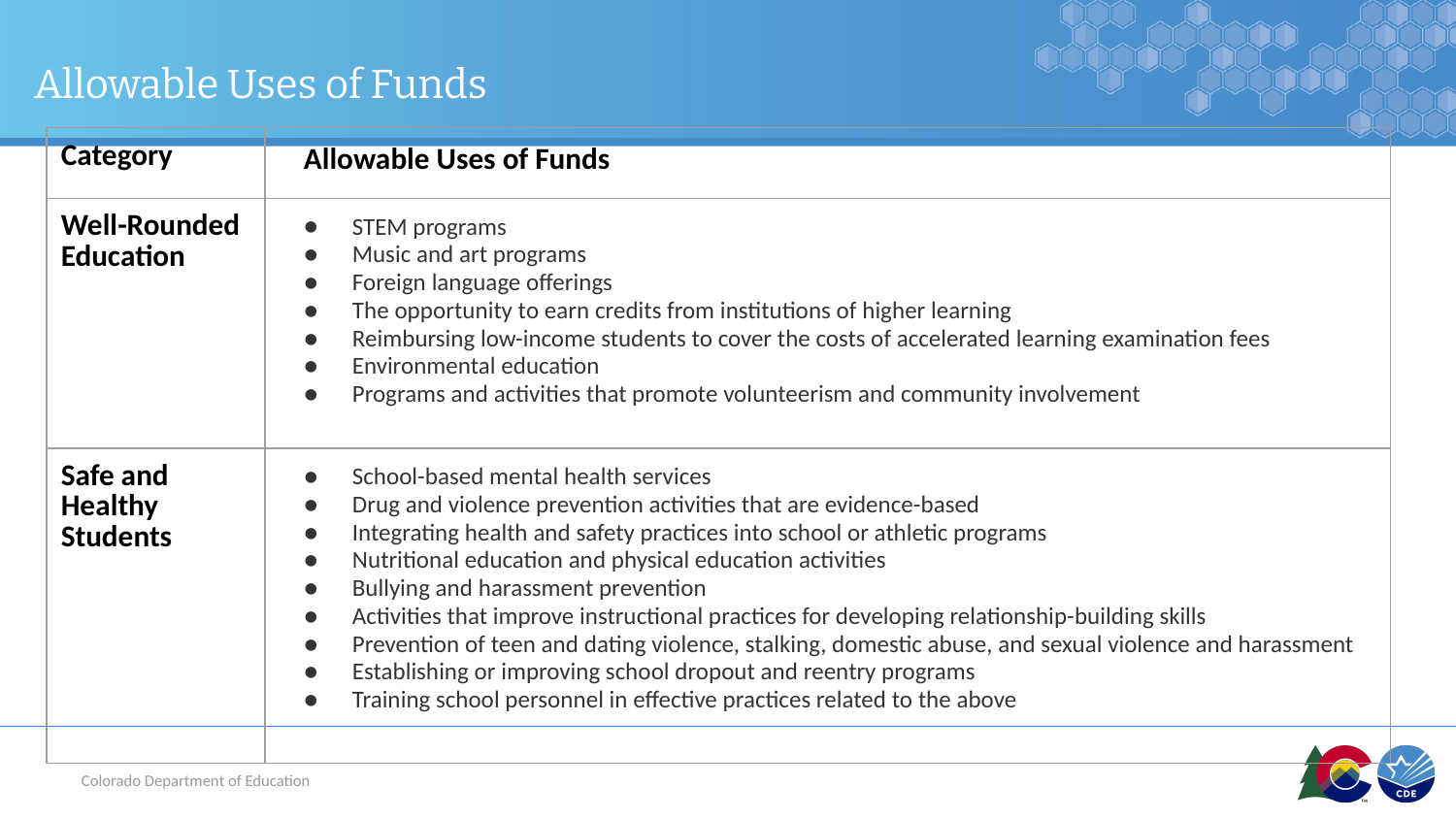

# Allowable Uses of Funds
| Category | Allowable Uses of Funds |
| --- | --- |
| Well-Rounded Education | STEM programs Music and art programs Foreign language offerings The opportunity to earn credits from institutions of higher learning Reimbursing low-income students to cover the costs of accelerated learning examination fees Environmental education Programs and activities that promote volunteerism and community involvement |
| Safe and Healthy Students | School-based mental health services Drug and violence prevention activities that are evidence-based Integrating health and safety practices into school or athletic programs Nutritional education and physical education activities Bullying and harassment prevention Activities that improve instructional practices for developing relationship-building skills Prevention of teen and dating violence, stalking, domestic abuse, and sexual violence and harassment Establishing or improving school dropout and reentry programs Training school personnel in effective practices related to the above |